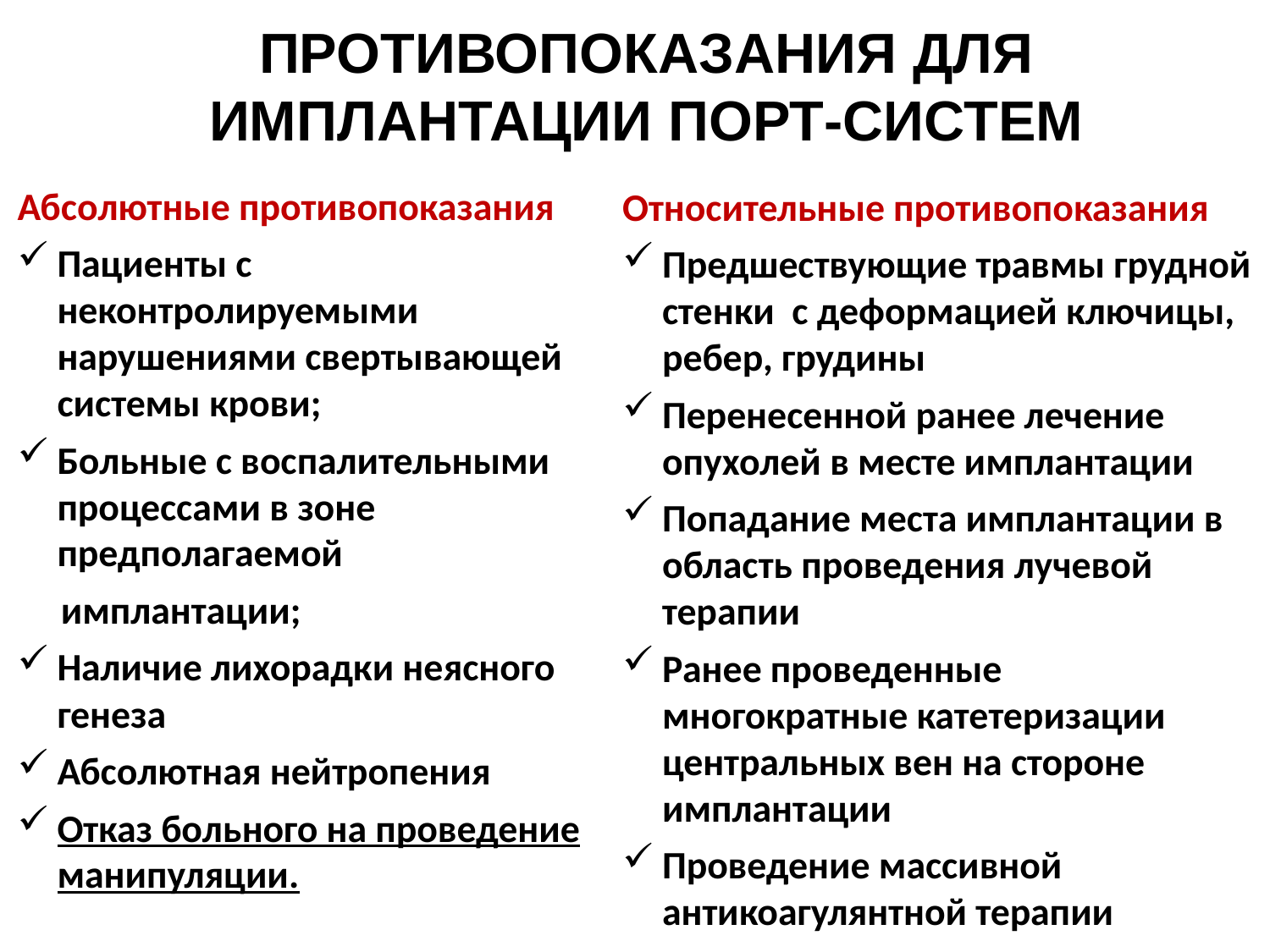

# Противопоказания для имплантации порт-систем
Абсолютные противопоказания
Пациенты с неконтролируемыми нарушениями свертывающей системы крови;
Больные с воспалительными процессами в зоне предполагаемой
     имплантации;
Наличие лихорадки неясного генеза
Абсолютная нейтропения
Отказ больного на проведение манипуляции.
Относительные противопоказания
Предшествующие травмы грудной стенки  с деформацией ключицы, ребер, грудины
Перенесенной ранее лечение опухолей в месте имплантации
Попадание места имплантации в область проведения лучевой терапии
Ранее проведенные многократные катетеризации центральных вен на стороне имплантации
Проведение массивной антикоагулянтной терапии

6